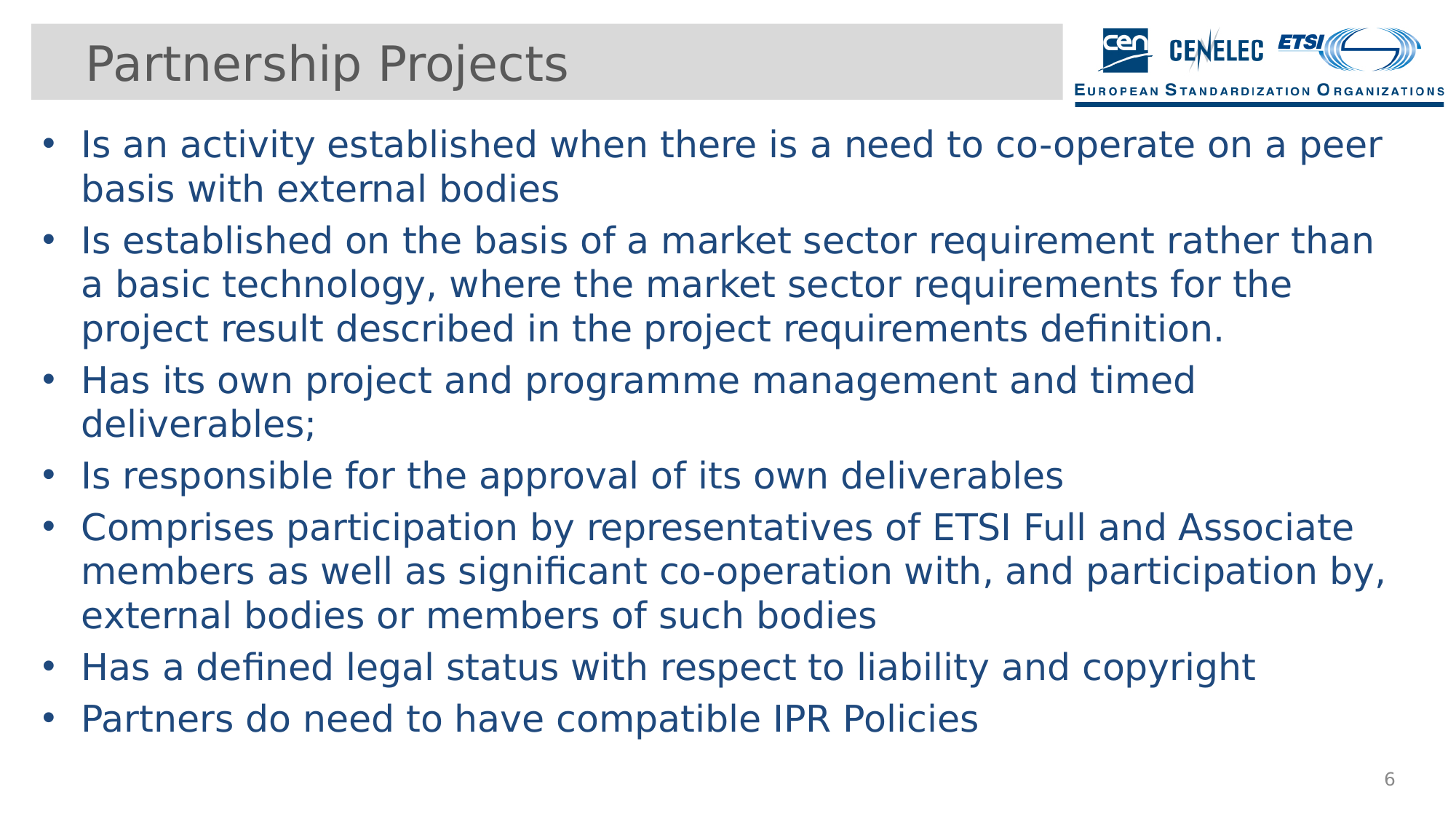

# Partnership Projects
Is an activity established when there is a need to co-operate on a peer basis with external bodies
Is established on the basis of a market sector requirement rather than a basic technology, where the market sector requirements for the project result described in the project requirements definition.
Has its own project and programme management and timed deliverables;
Is responsible for the approval of its own deliverables
Comprises participation by representatives of ETSI Full and Associate members as well as significant co-operation with, and participation by, external bodies or members of such bodies
Has a defined legal status with respect to liability and copyright
Partners do need to have compatible IPR Policies
6